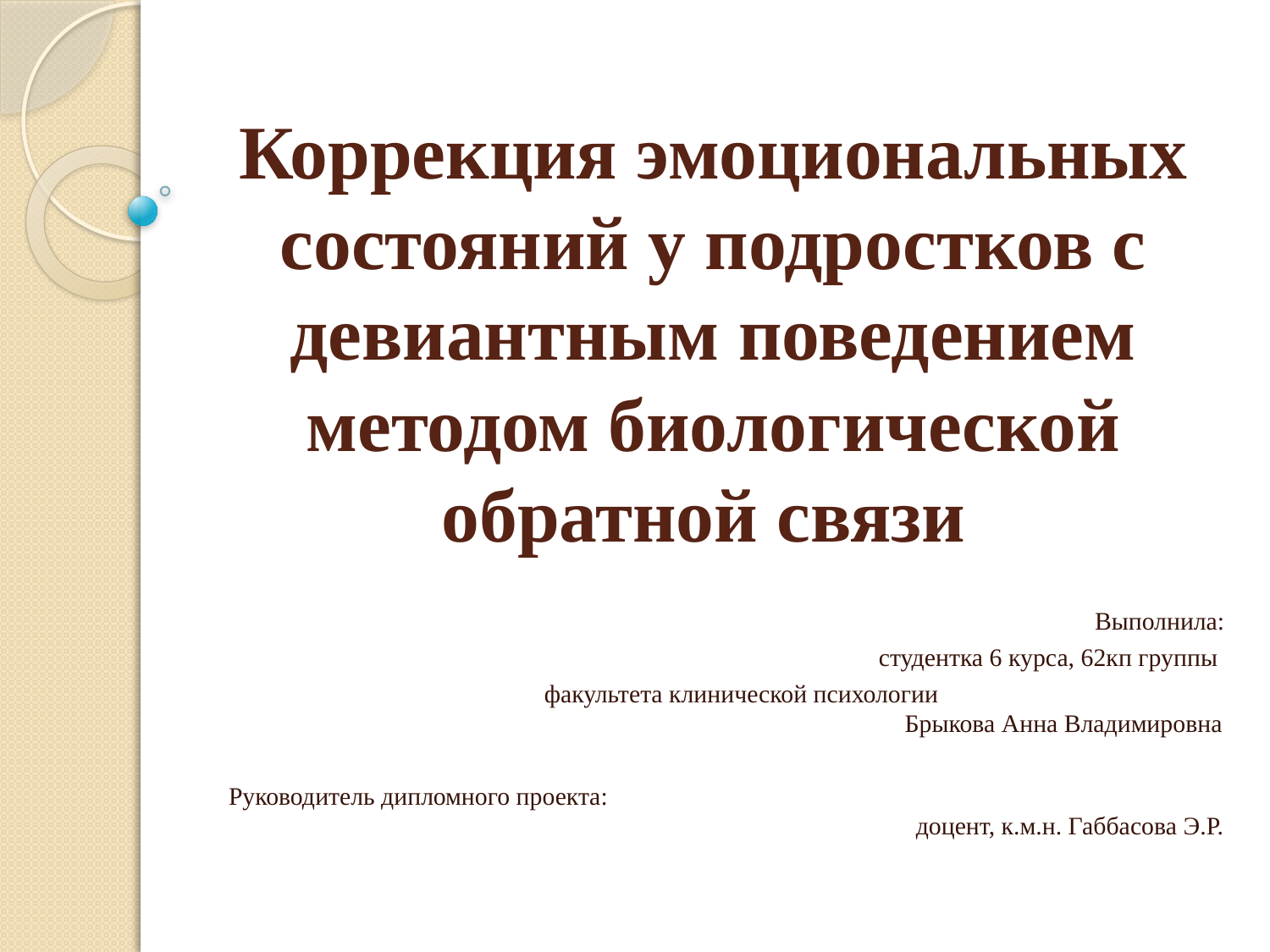

# Коррекция эмоциональных состояний у подростков с девиантным поведением методом биологической обратной связи
Выполнила:
студентка 6 курса, 62кп группы
                                                  факультета клинической психологии                                                                                                                  Брыкова Анна Владимировна

Руководитель дипломного проекта:                                                                                                            доцент, к.м.н. Габбасова Э.Р.